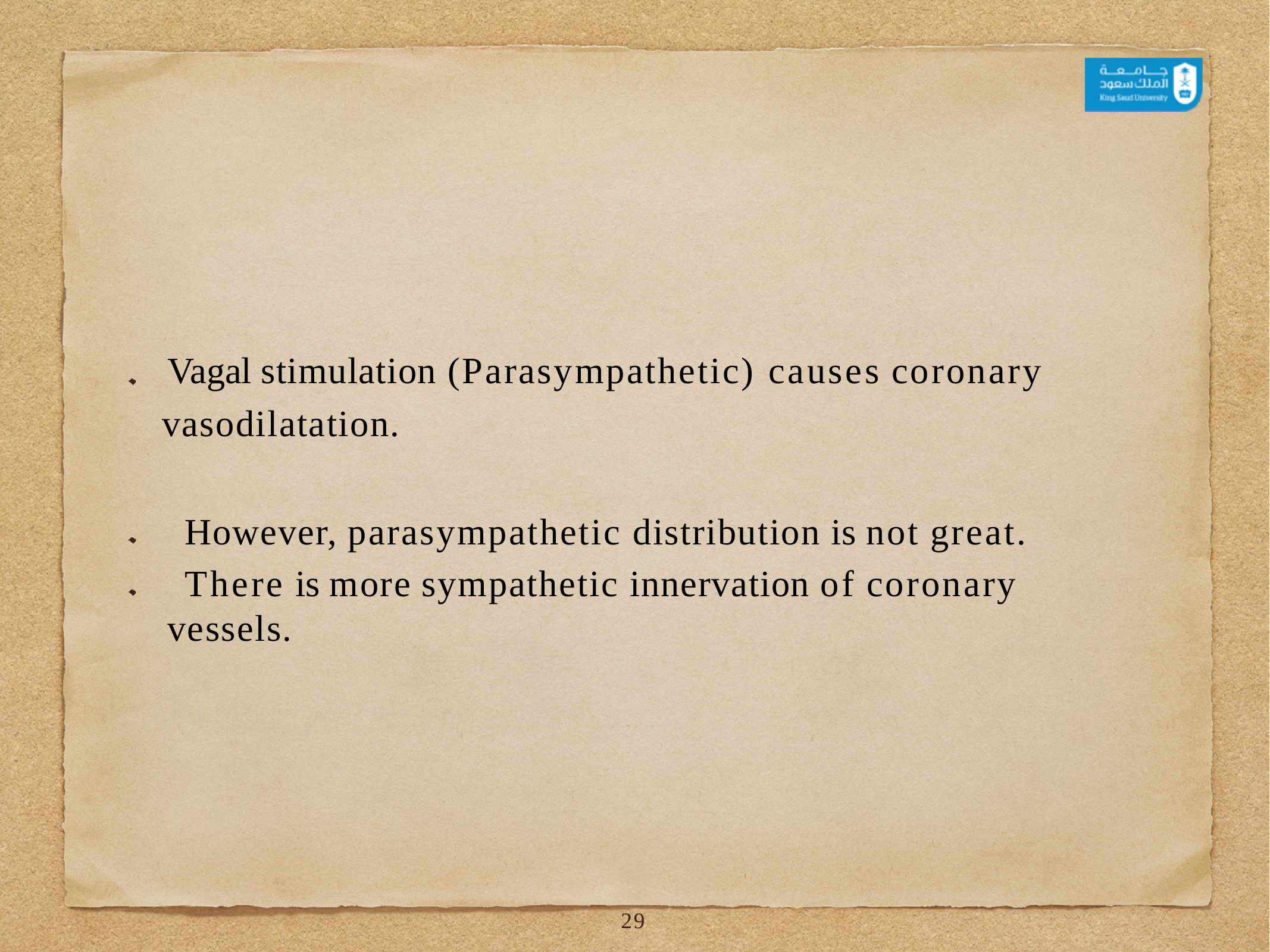

# Effect of Parasympathetic Stimulation on  Coronary	Blood Flow
Vagal stimulation (Parasympathetic) causes coronary  vasodilatation.

However, parasympathetic distribution is not great.
There is more sympathetic innervation of coronary vessels.
29